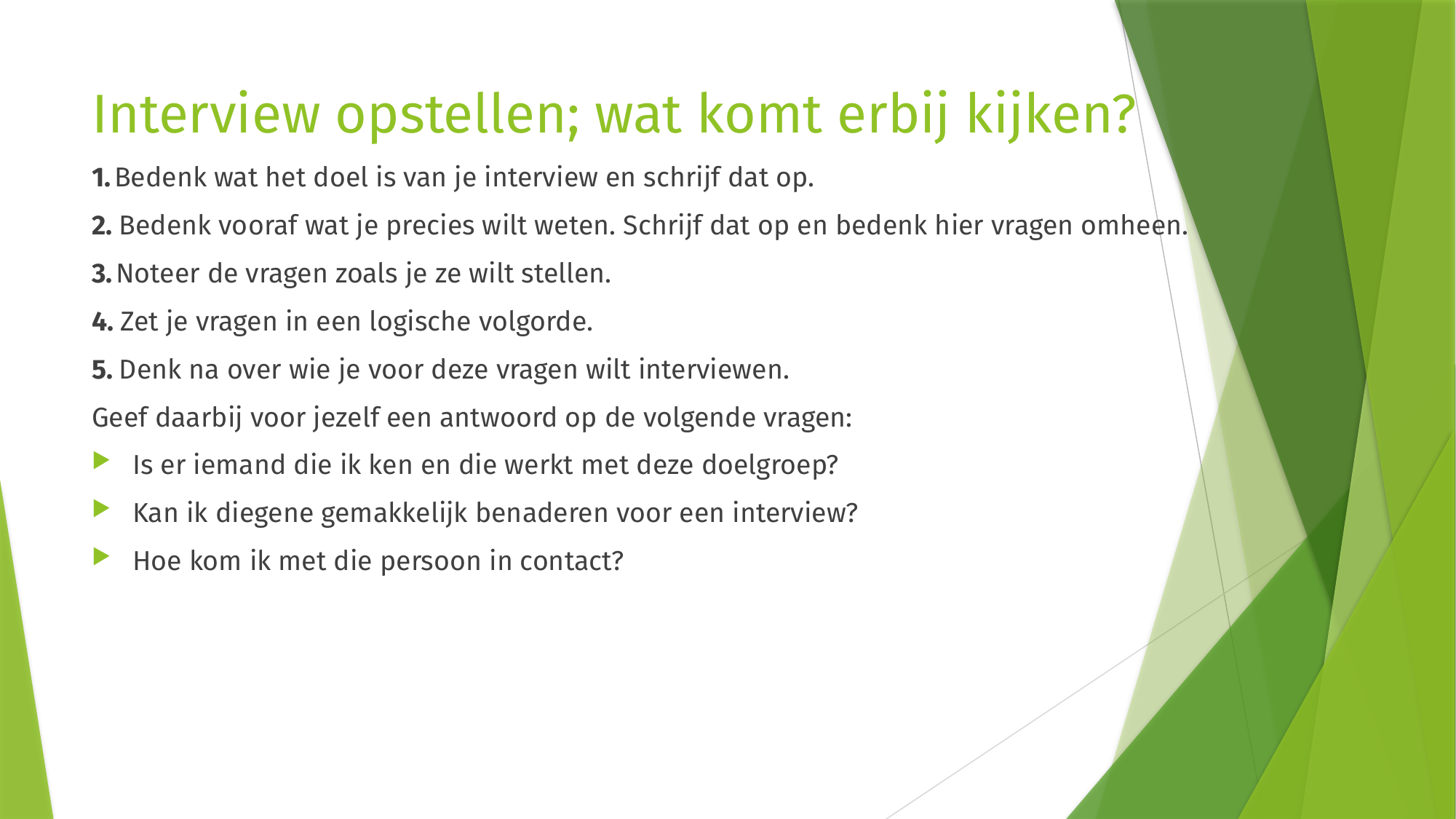

# Interview opstellen; wat komt erbij kijken?

1. Bedenk wat het doel is van je interview en schrijf dat op.
2. Bedenk vooraf wat je precies wilt weten. Schrijf dat op en bedenk hier vragen omheen.
3. Noteer de vragen zoals je ze wilt stellen.
4. Zet je vragen in een logische volgorde.
5. Denk na over wie je voor deze vragen wilt interviewen.
Geef daarbij voor jezelf een antwoord op de volgende vragen:
Is er iemand die ik ken en die werkt met deze doelgroep?
Kan ik diegene gemakkelijk benaderen voor een interview?
Hoe kom ik met die persoon in contact?